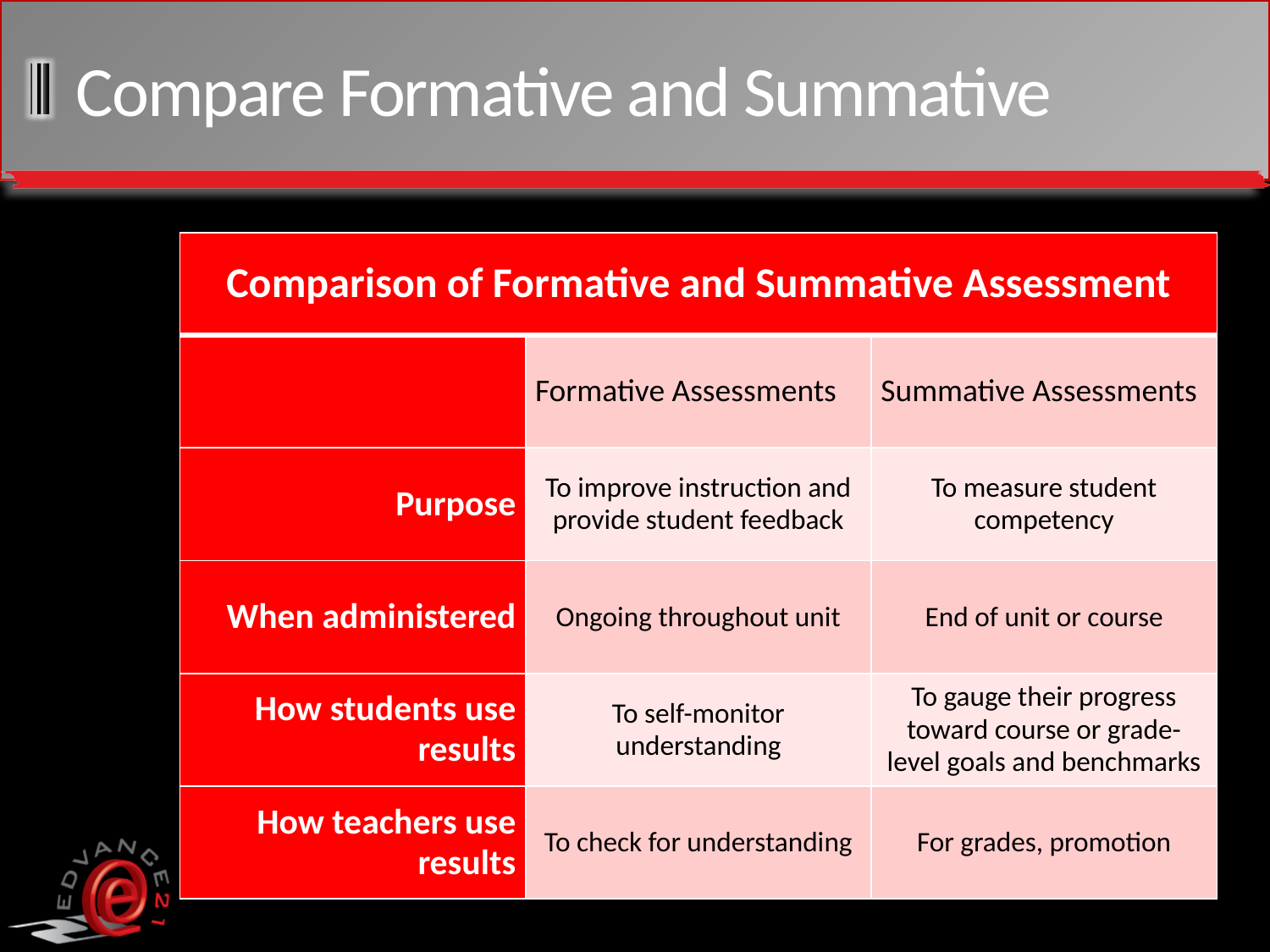

# Compare Formative and Summative
| Comparison of Formative and Summative Assessment |  |  |
| --- | --- | --- |
|  | Formative Assessments | Summative Assessments |
| Purpose | To improve instruction and provide student feedback | To measure student competency |
| When administered | Ongoing throughout unit | End of unit or course |
| How students use results | To self-monitor understanding | To gauge their progress toward course or grade-level goals and benchmarks |
| How teachers use results | To check for understanding | For grades, promotion |